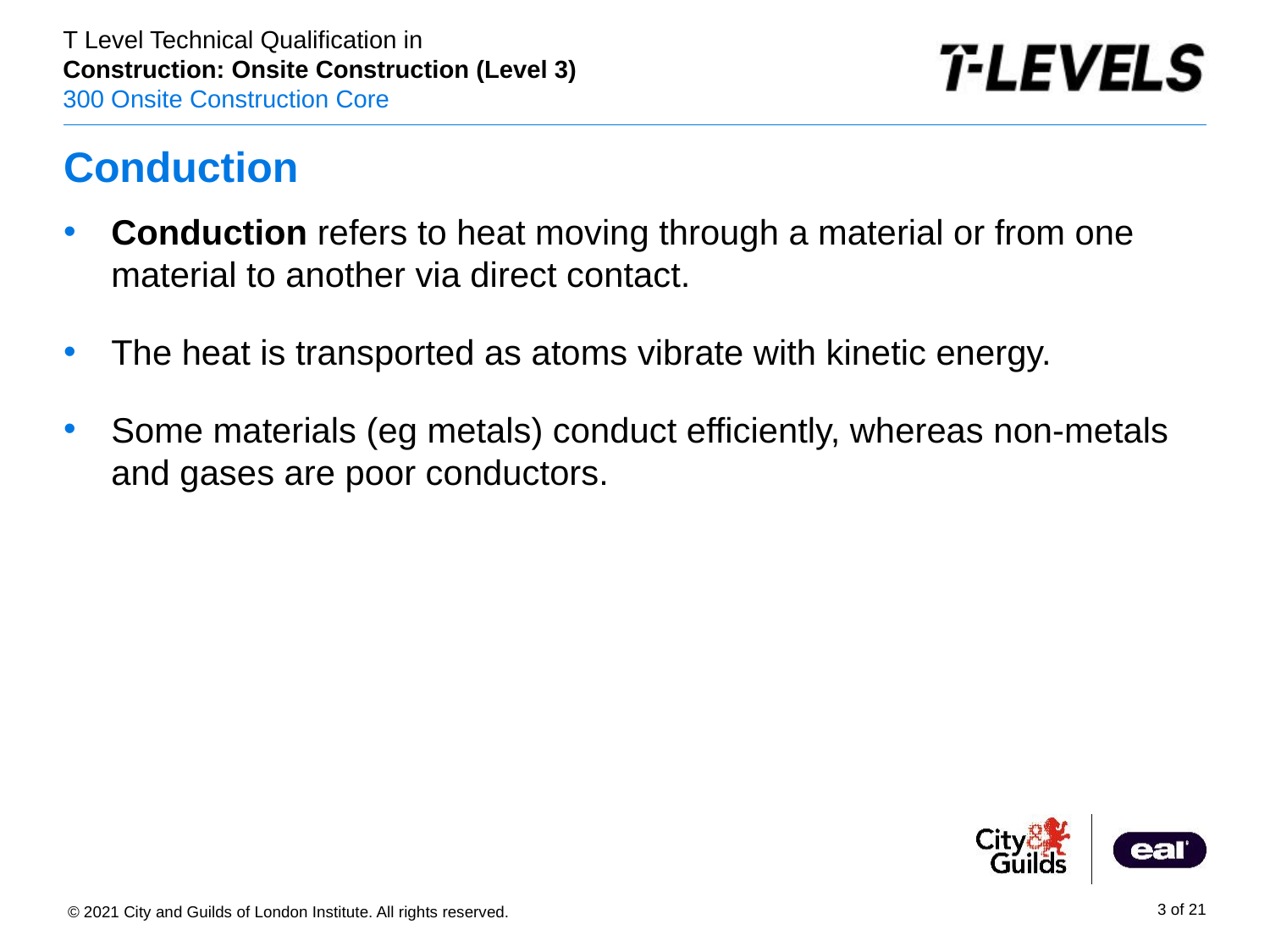

# Conduction
Conduction refers to heat moving through a material or from one material to another via direct contact.
The heat is transported as atoms vibrate with kinetic energy.
Some materials (eg metals) conduct efficiently, whereas non-metals and gases are poor conductors.